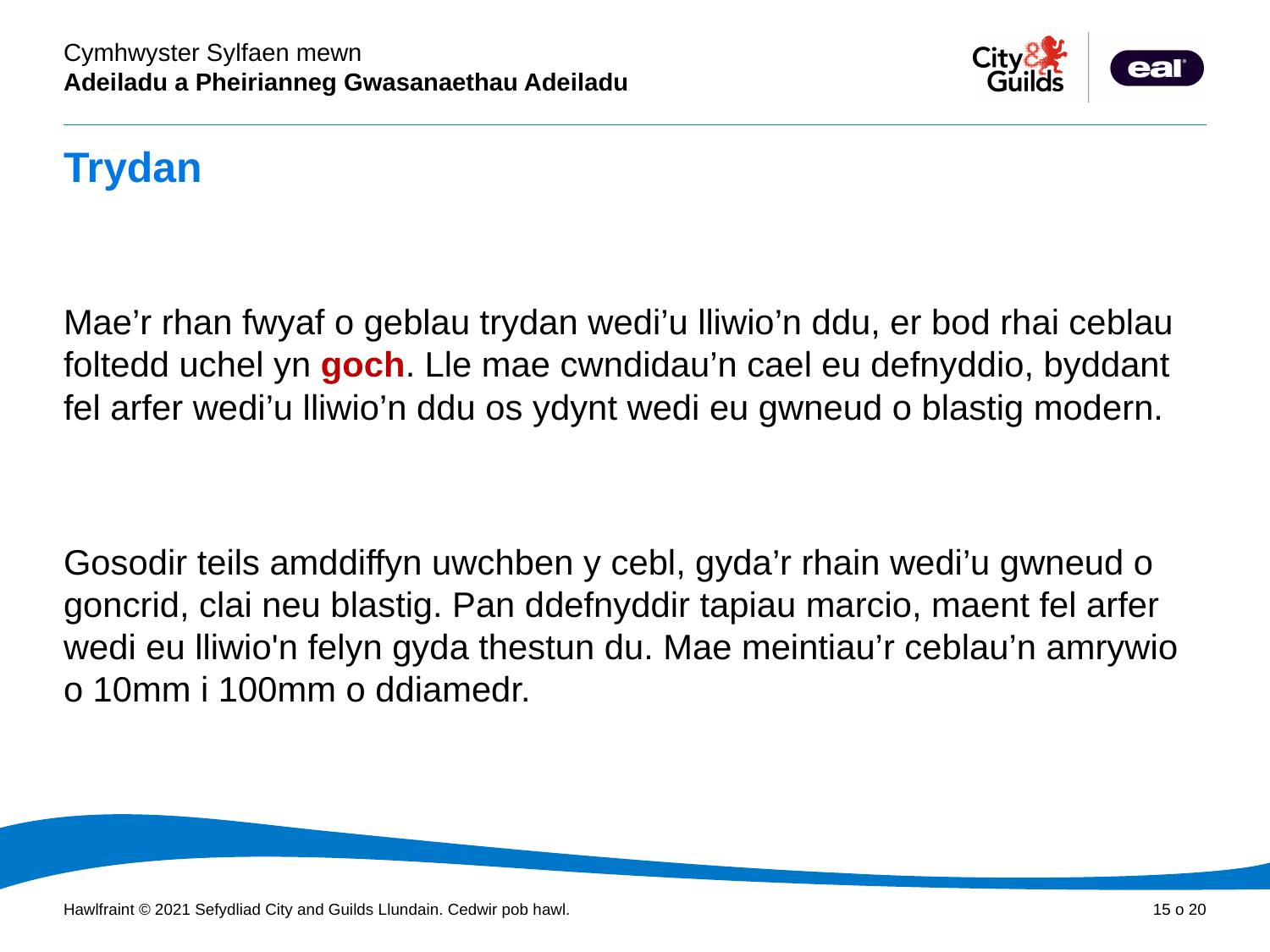

# Trydan

Mae’r rhan fwyaf o geblau trydan wedi’u lliwio’n ddu, er bod rhai ceblau foltedd uchel yn goch. Lle mae cwndidau’n cael eu defnyddio, byddant fel arfer wedi’u lliwio’n ddu os ydynt wedi eu gwneud o blastig modern.

Gosodir teils amddiffyn uwchben y cebl, gyda’r rhain wedi’u gwneud o goncrid, clai neu blastig. Pan ddefnyddir tapiau marcio, maent fel arfer wedi eu lliwio'n felyn gyda thestun du. Mae meintiau’r ceblau’n amrywio o 10mm i 100mm o ddiamedr.